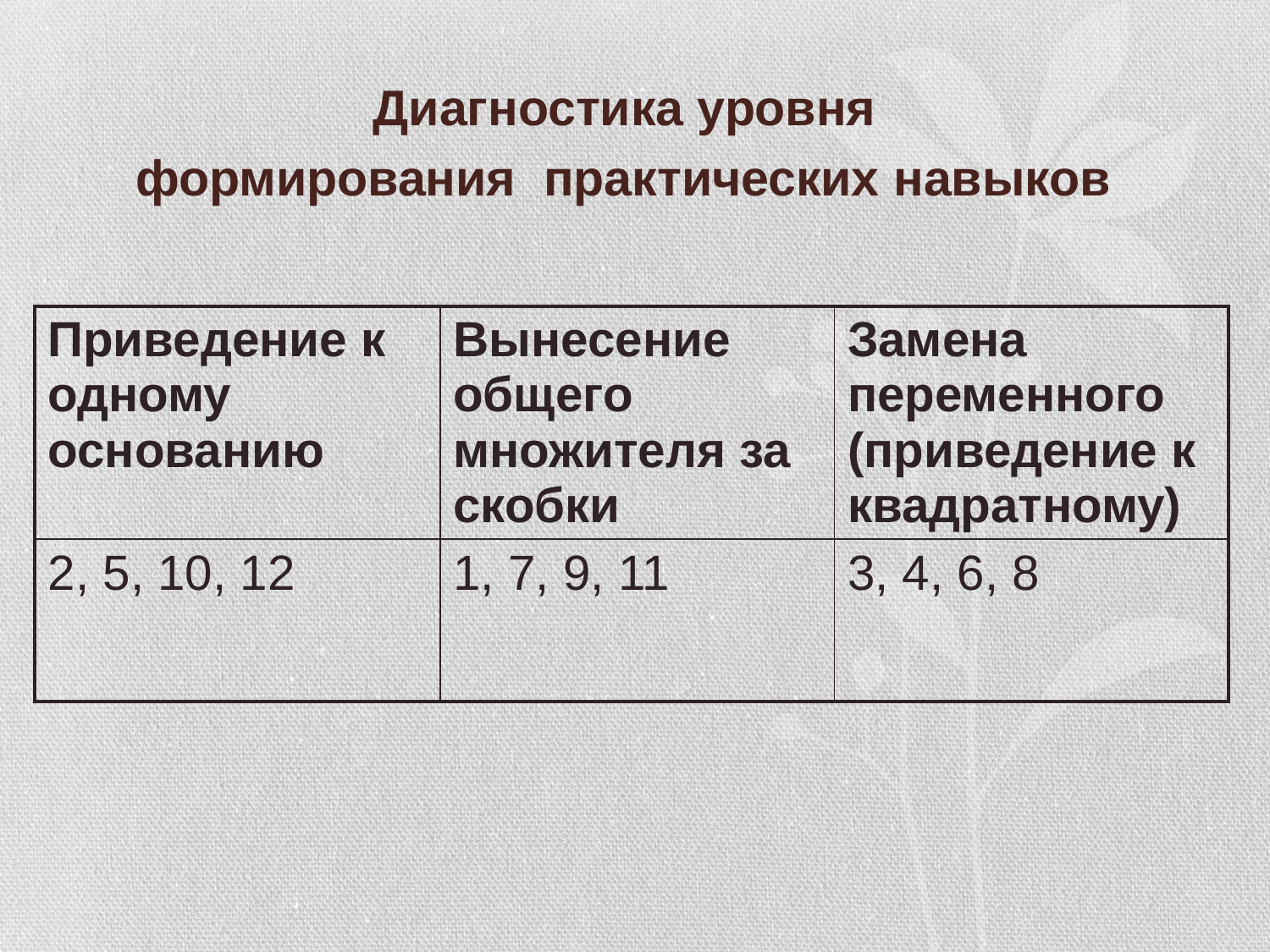

# Диагностика уровня формирования  практических навыков
| Приведение к одному основанию | Вынесение общего множителя за скобки | Замена переменного (приведение к квадратному) |
| --- | --- | --- |
| 2, 5, 10, 12 | 1, 7, 9, 11 | 3, 4, 6, 8 |